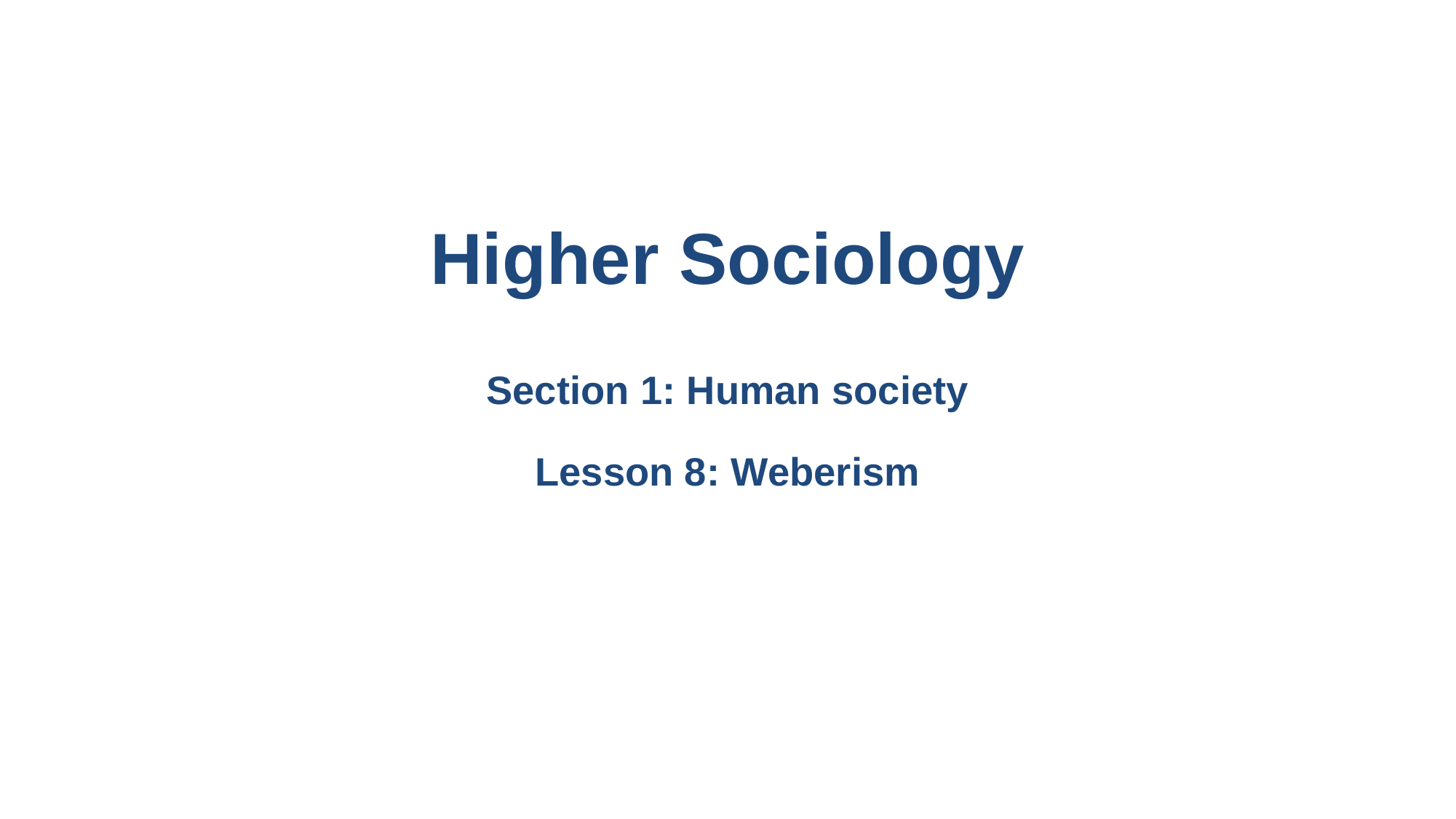

# Higher Sociology Section 1: Human society Lesson 8: Weberism